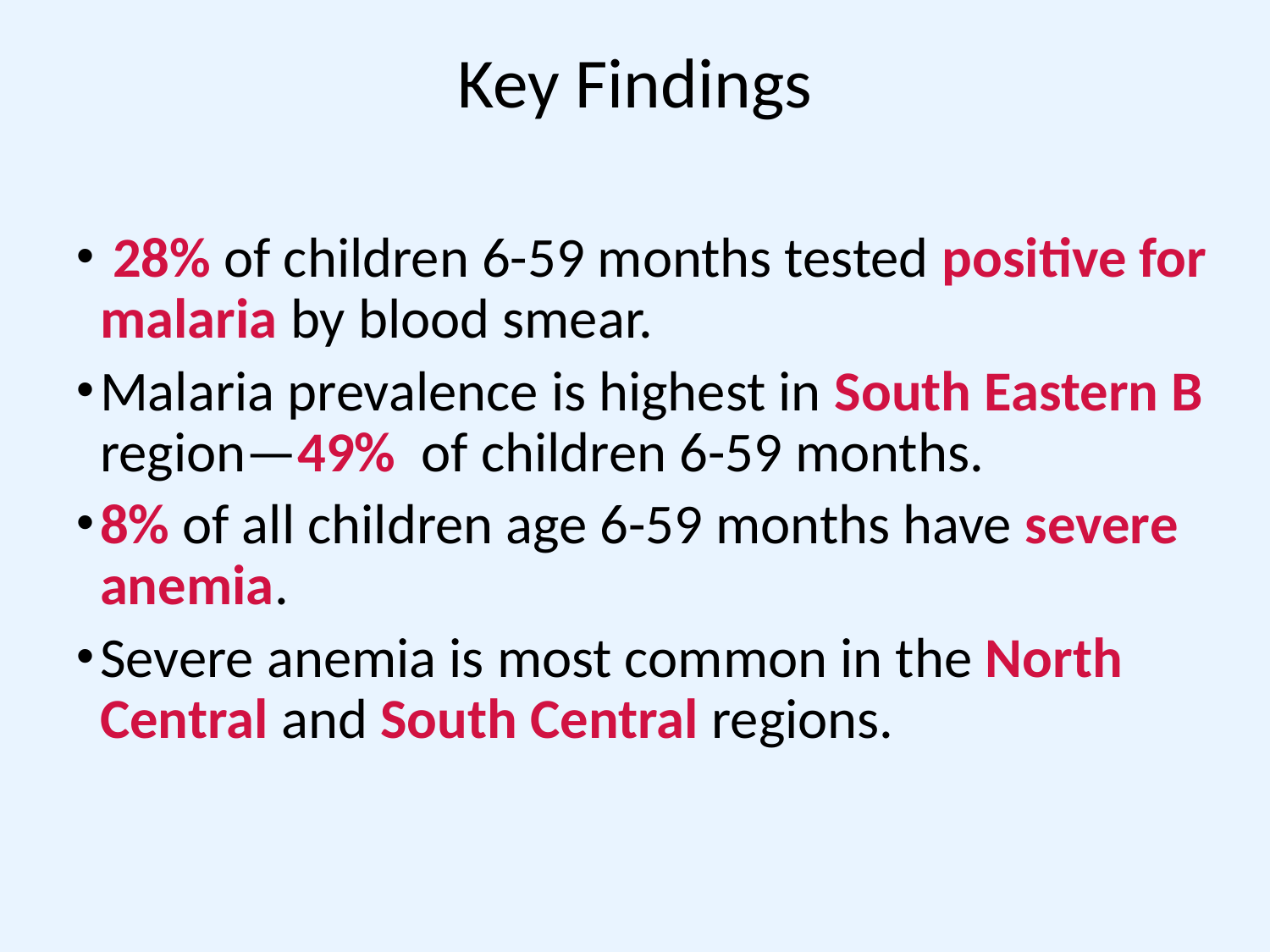

# Key Findings
 28% of children 6-59 months tested positive for malaria by blood smear.
Malaria prevalence is highest in South Eastern B region—49%  of children 6-59 months.
8% of all children age 6-59 months have severe anemia.
Severe anemia is most common in the North Central and South Central regions.